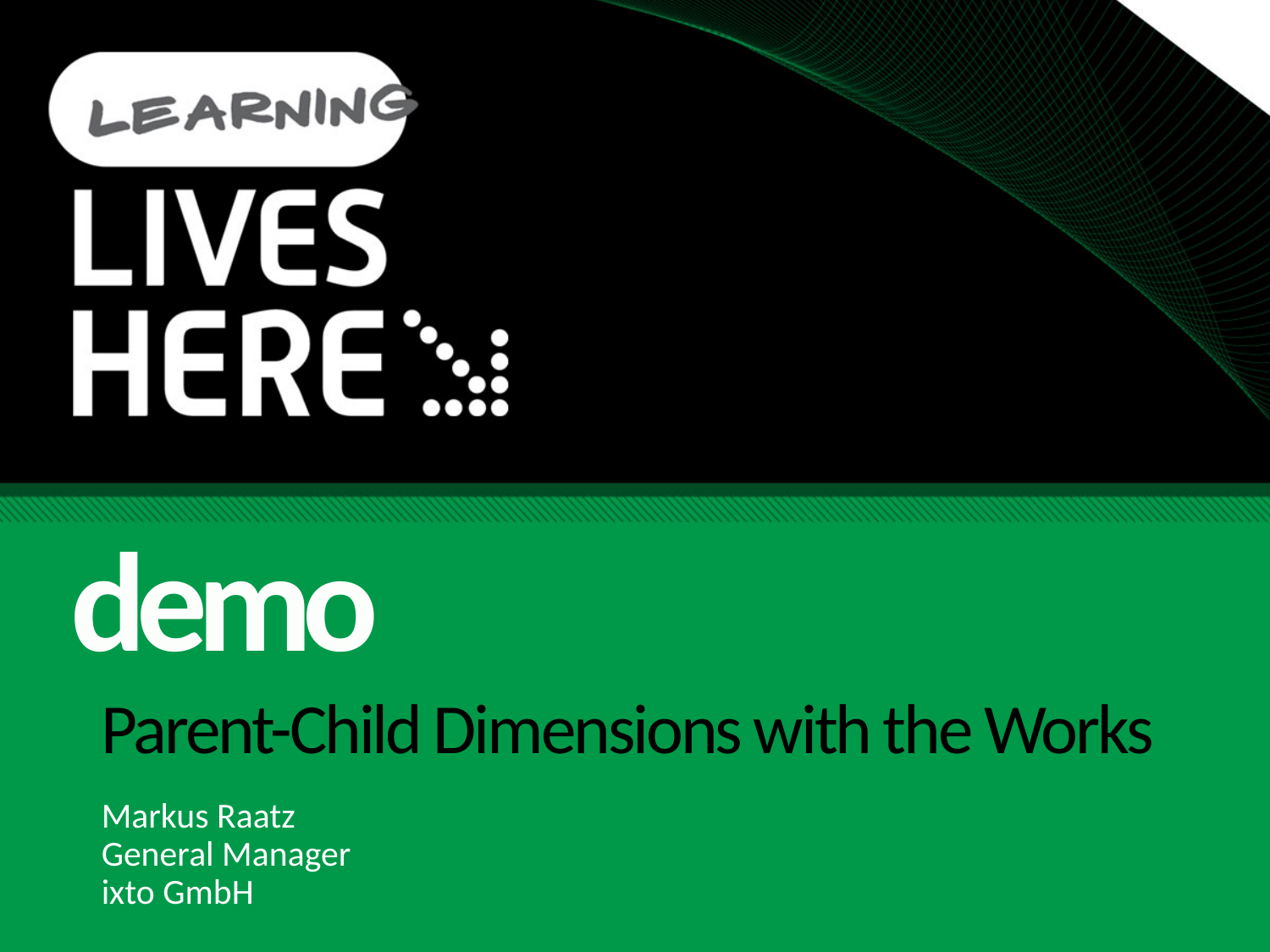

demo
# Parent-Child Dimensions with the Works
Markus Raatz
General Manager
ixto GmbH